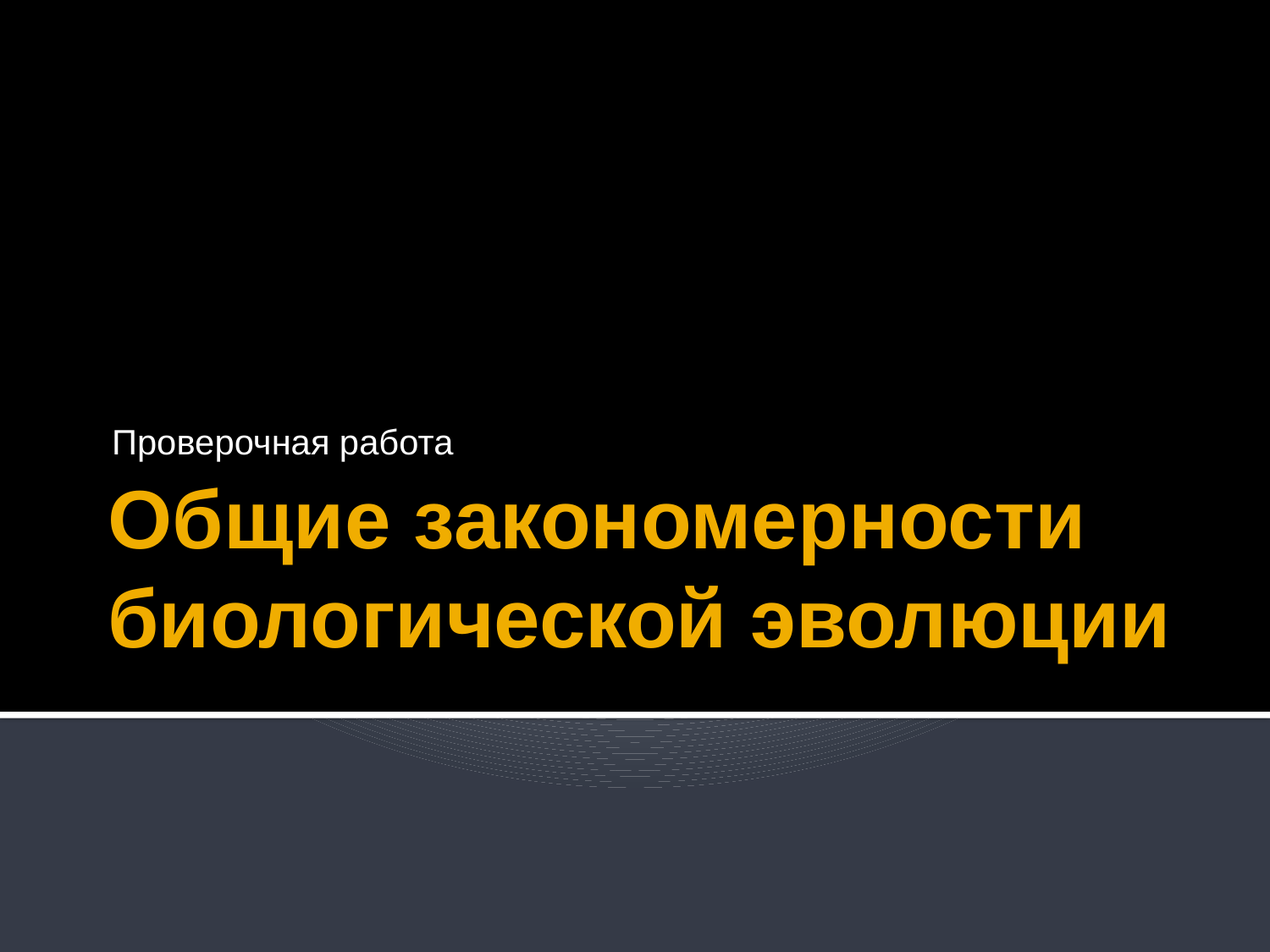

Проверочная работа
# Общие закономерности биологической эволюции